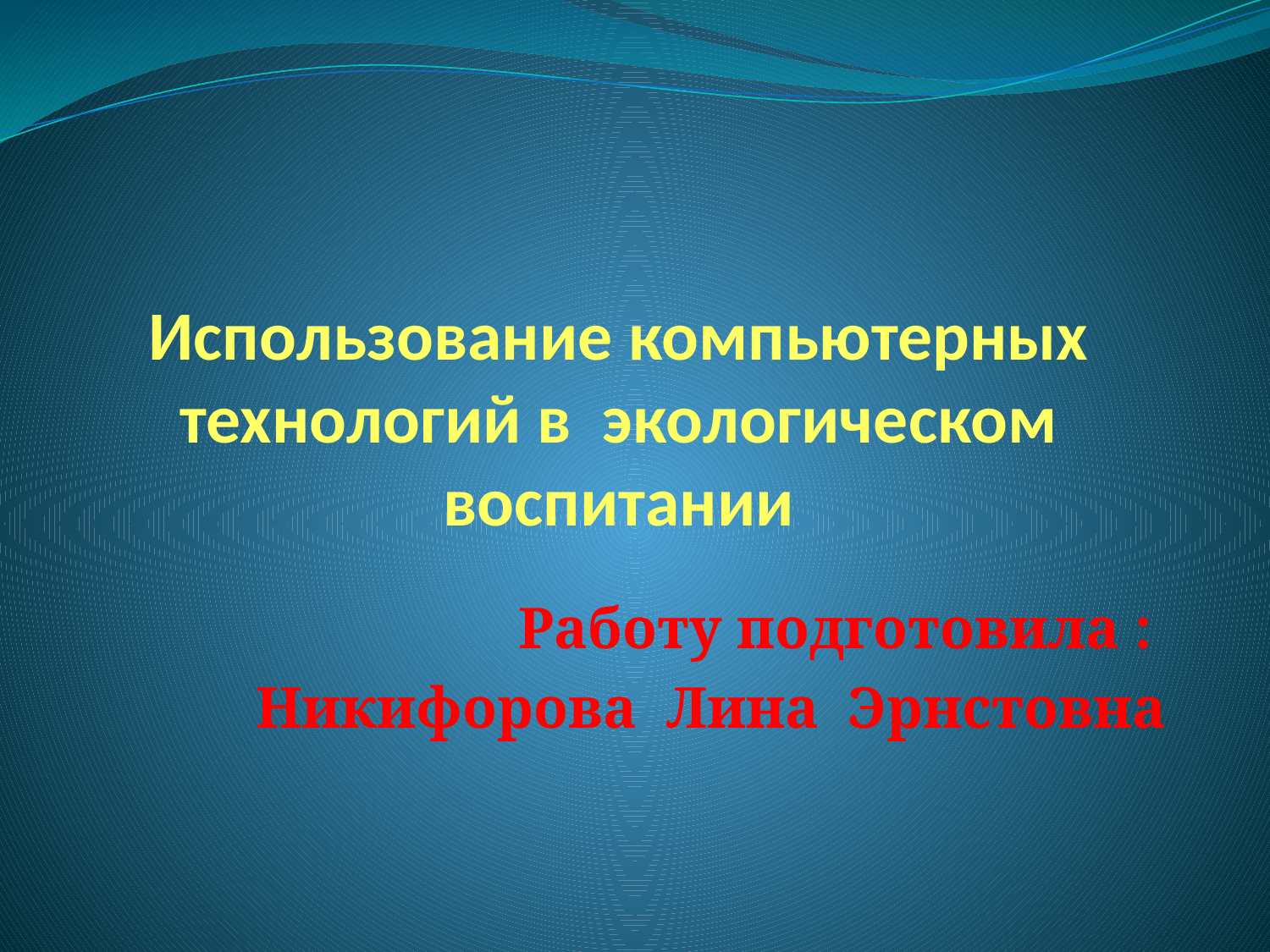

# Использование компьютерных технологий в  экологическом воспитании
Работу подготовила :
Никифорова  Лина  Эрнстовна